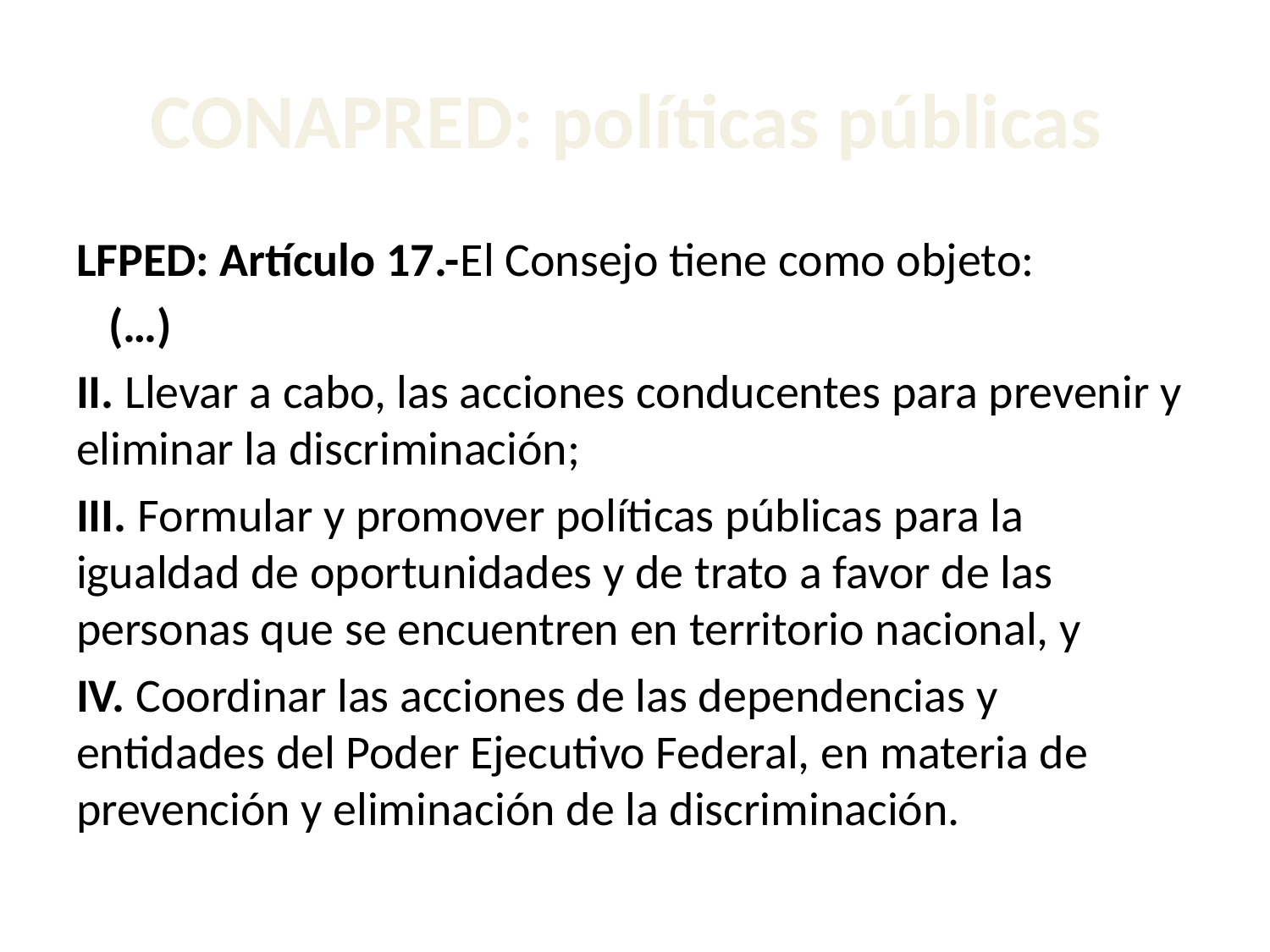

# CONAPRED: políticas públicas
LFPED: Artículo 17.-El Consejo tiene como objeto:
   (…)
II. Llevar a cabo, las acciones conducentes para prevenir y eliminar la discriminación;
III. Formular y promover políticas públicas para la igualdad de oportunidades y de trato a favor de las personas que se encuentren en territorio nacional, y
IV. Coordinar las acciones de las dependencias y entidades del Poder Ejecutivo Federal, en materia de prevención y eliminación de la discriminación.